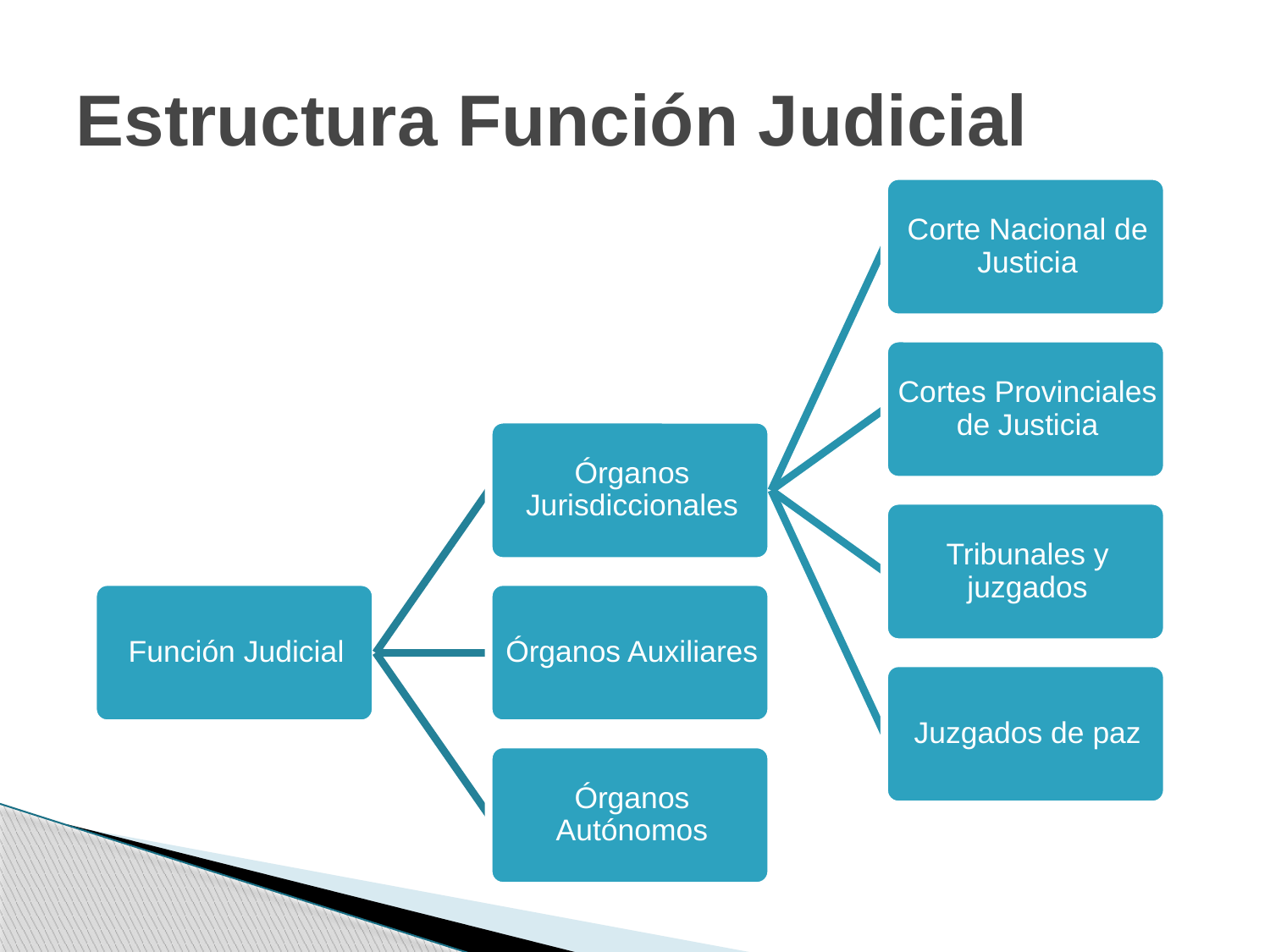

# Estructura Función Judicial
Función Judicial

Órganos Jurisdiccionales

Corte Nacional de Justicia

Cortes Provinciales de Justicia

Tribunales y juzgados

Juzgados de paz

Órganos Auxiliares

Órganos Autónomos